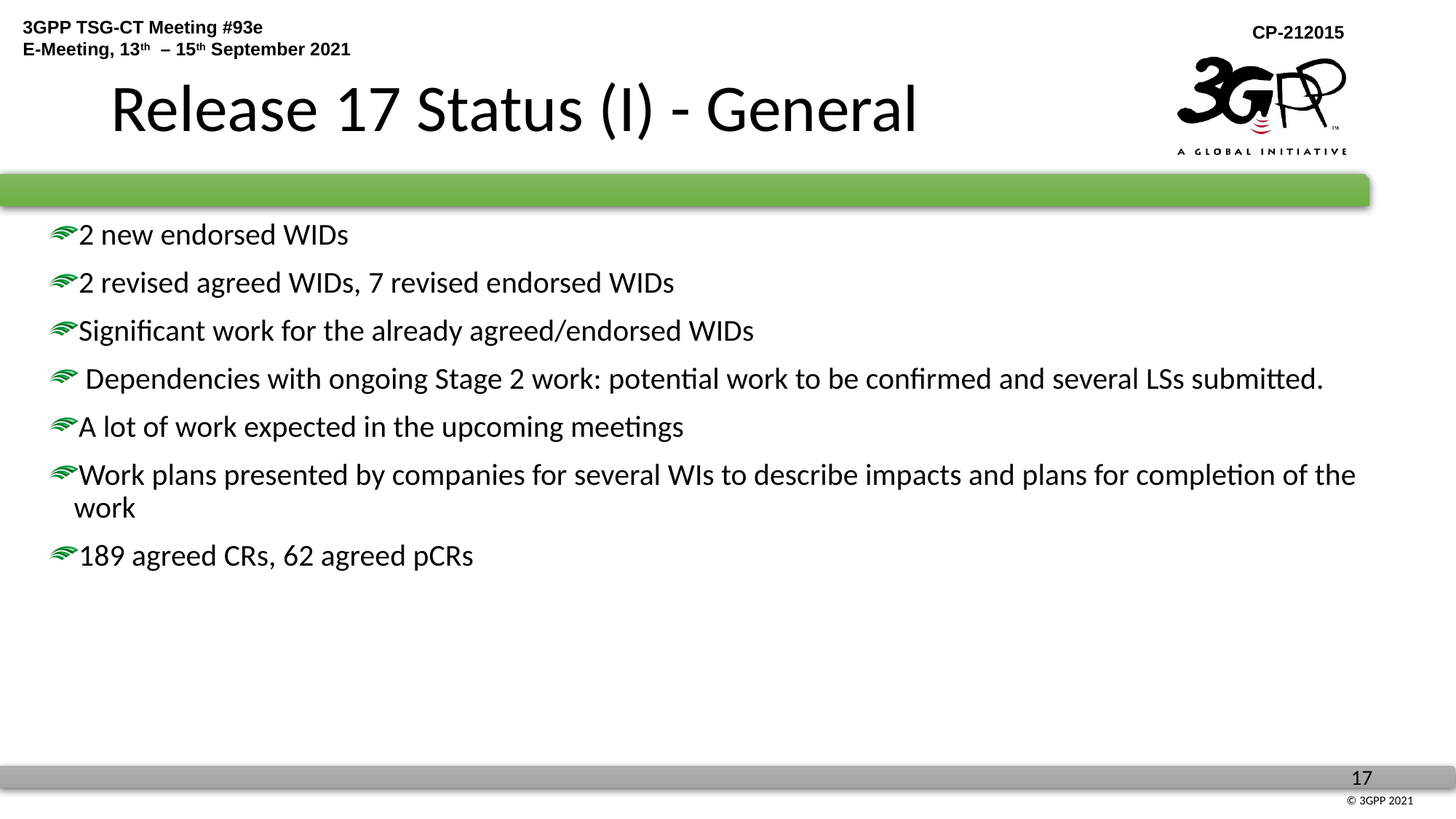

# Release 17 Status (I) - General
2 new endorsed WIDs
2 revised agreed WIDs, 7 revised endorsed WIDs
Significant work for the already agreed/endorsed WIDs
 Dependencies with ongoing Stage 2 work: potential work to be confirmed and several LSs submitted.
A lot of work expected in the upcoming meetings
Work plans presented by companies for several WIs to describe impacts and plans for completion of the work
189 agreed CRs, 62 agreed pCRs